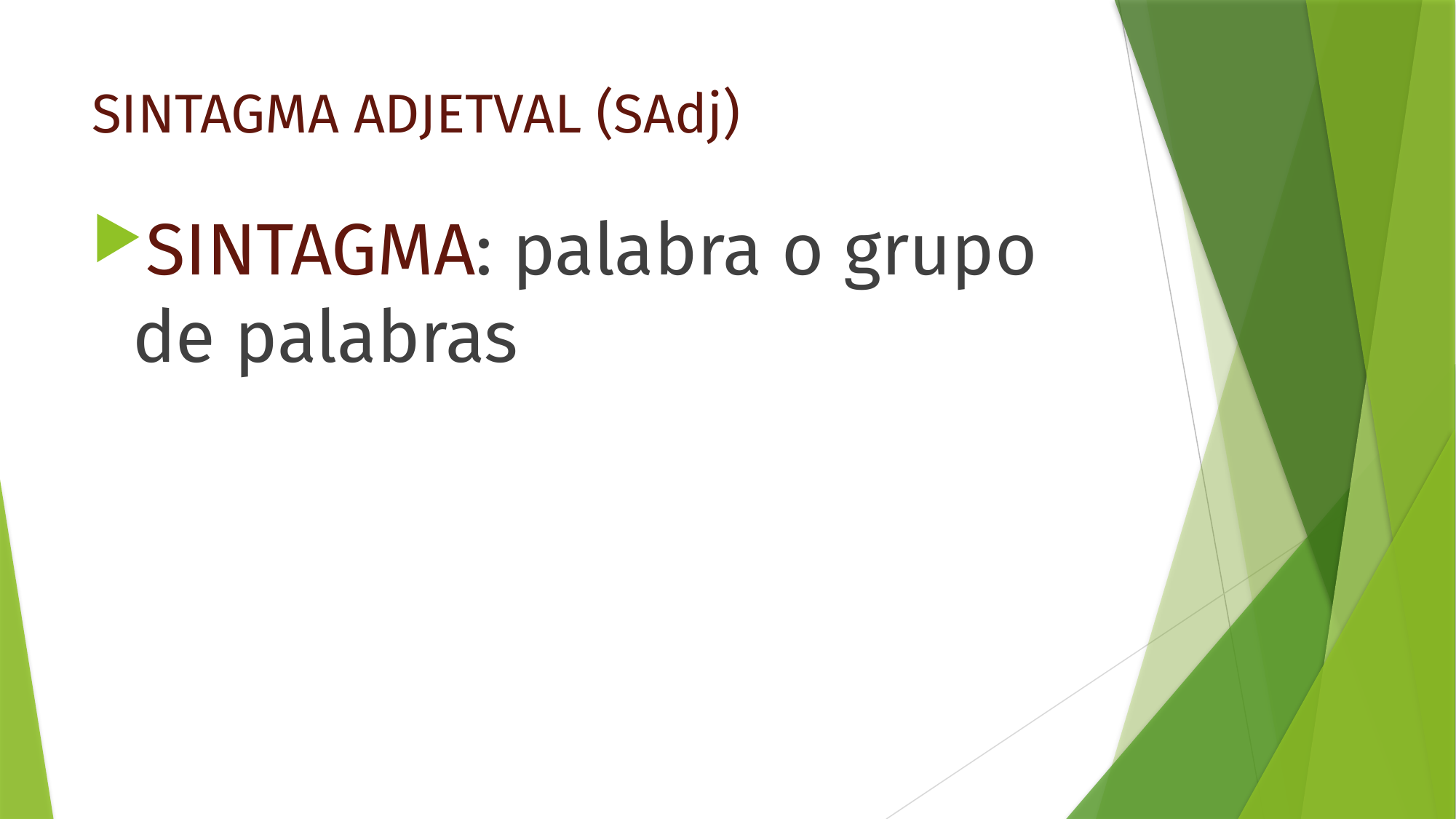

# SINTAGMA ADJETVAL (SAdj)
SINTAGMA: palabra o grupo de palabras